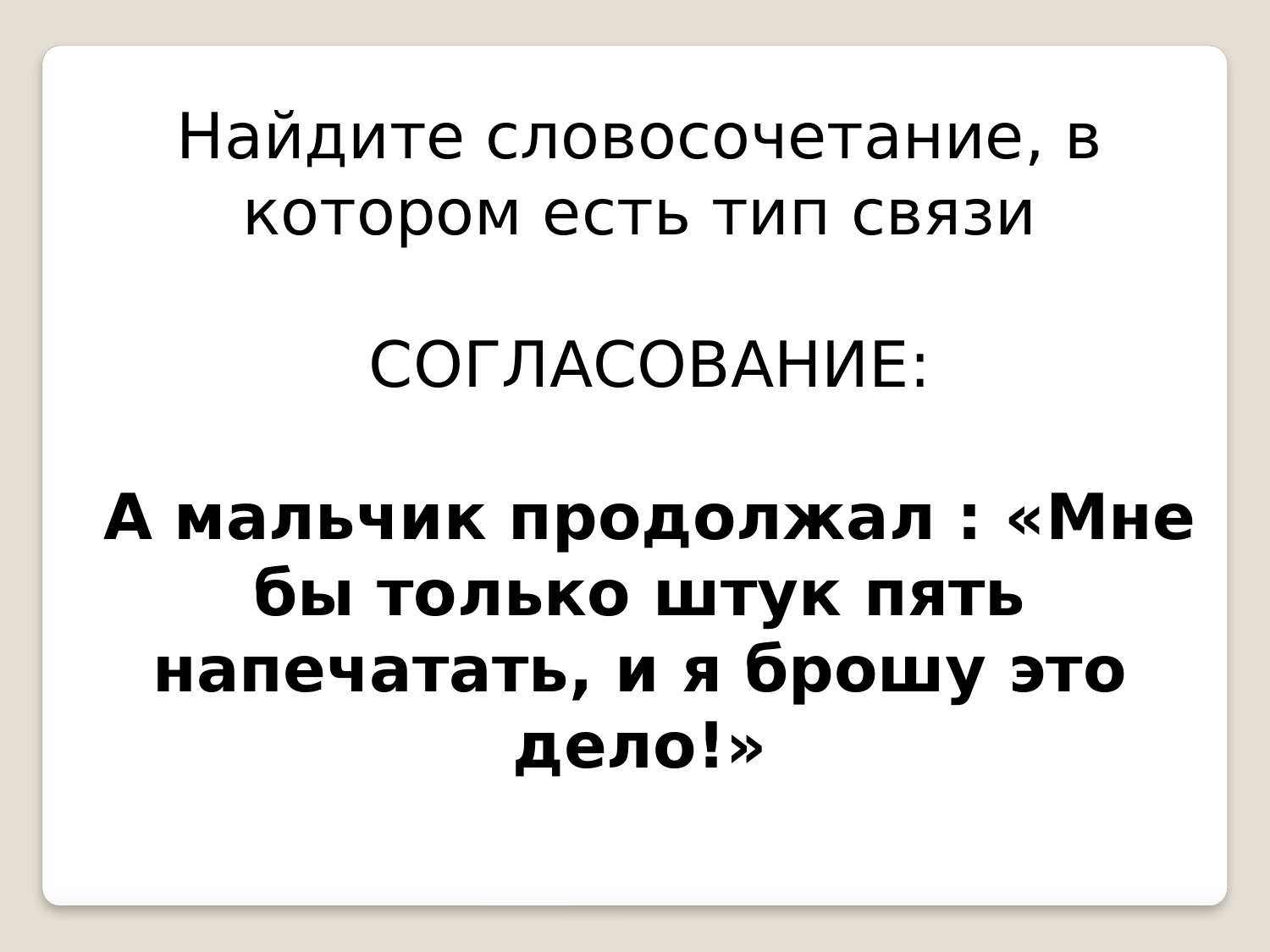

Найдите словосочетание, в котором есть тип связи

 СОГЛАСОВАНИЕ:

 А мальчик продолжал : «Мне бы только штук пять напечатать, и я брошу это дело!»